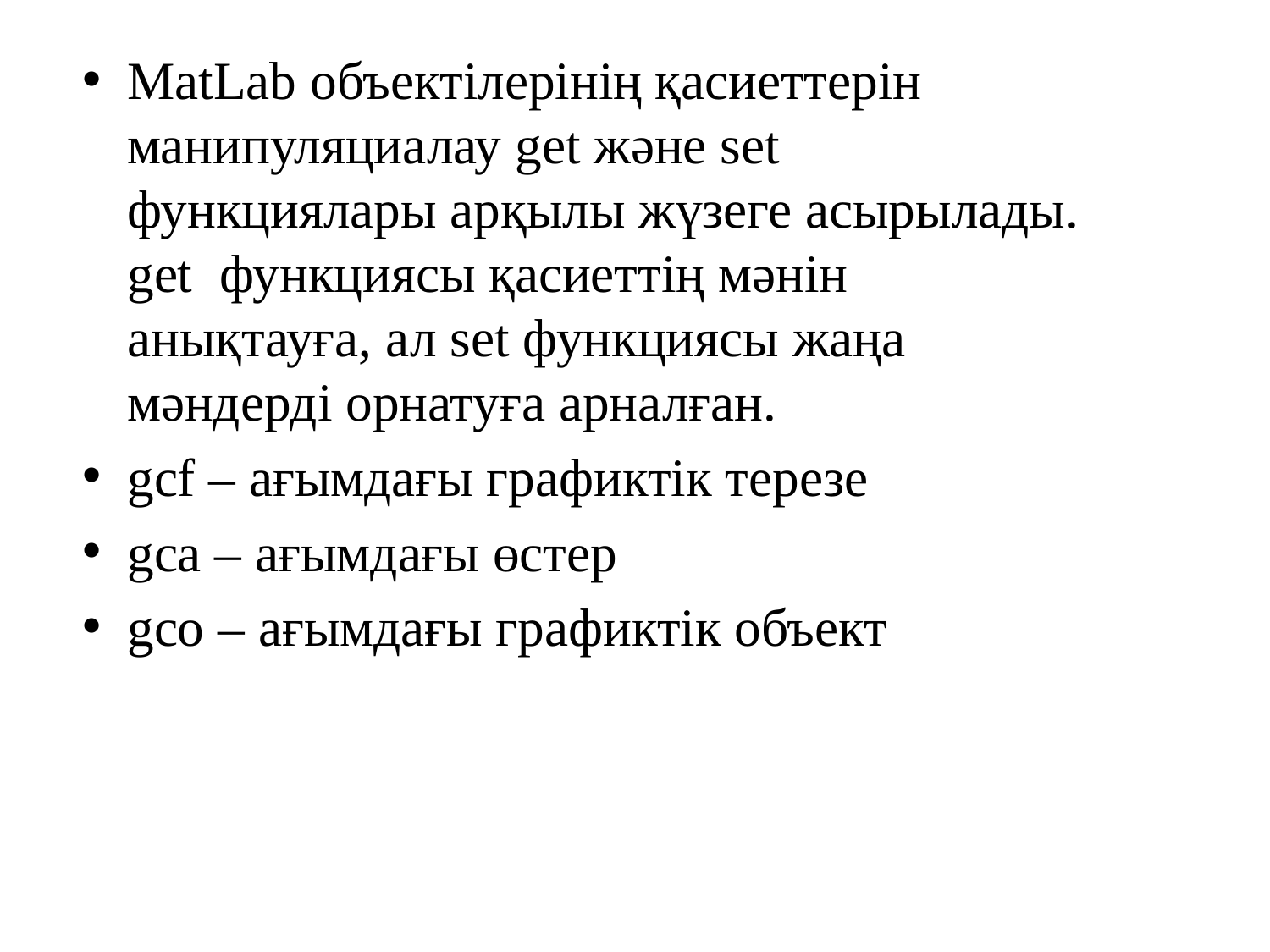

MatLab объектілерінің қасиеттерін манипуляциалау get және set функциялары арқылы жүзеге асырылады. get  функциясы қасиеттің мәнін анықтауға, ал set функциясы жаңа мәндерді орнатуға арналған.
gcf – ағымдағы графиктік терезе
gca – ағымдағы өстер
gco – ағымдағы графиктік объект